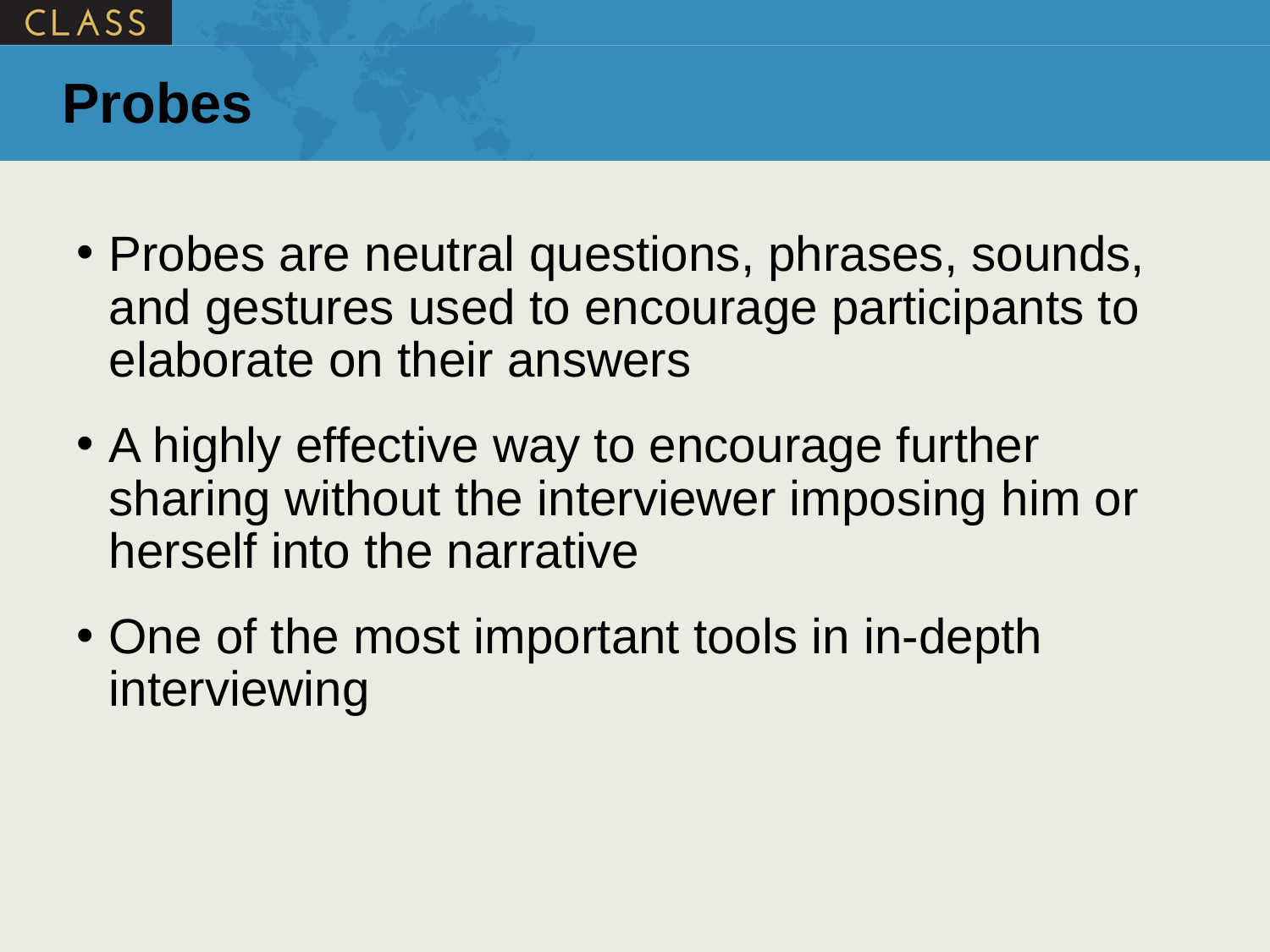

# Probes
Probes are neutral questions, phrases, sounds, and gestures used to encourage participants to elaborate on their answers
A highly effective way to encourage further sharing without the interviewer imposing him or herself into the narrative
One of the most important tools in in-depth interviewing